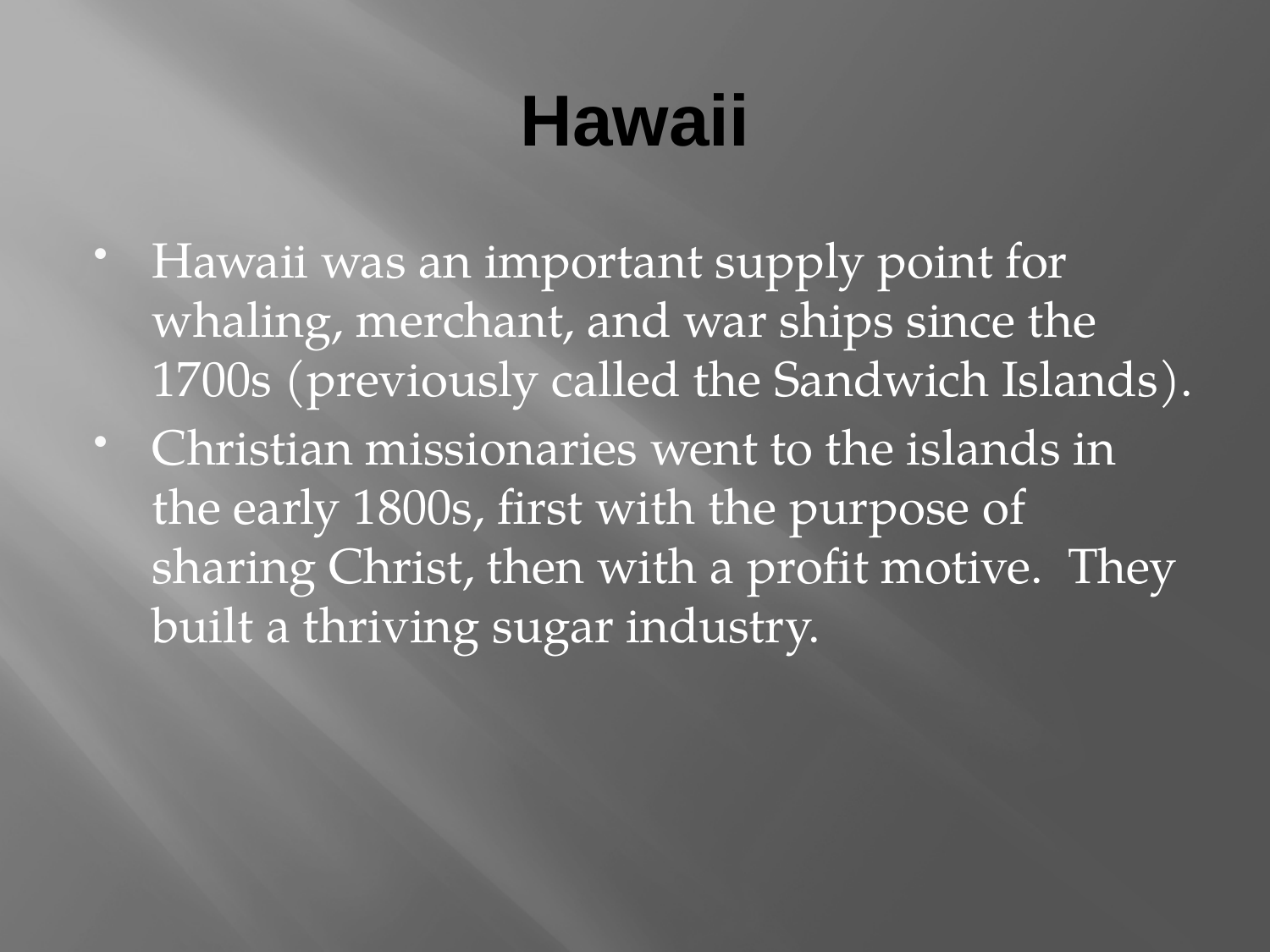

# Hawaii
Hawaii was an important supply point for whaling, merchant, and war ships since the 1700s (previously called the Sandwich Islands).
Christian missionaries went to the islands in the early 1800s, first with the purpose of sharing Christ, then with a profit motive.  They built a thriving sugar industry.